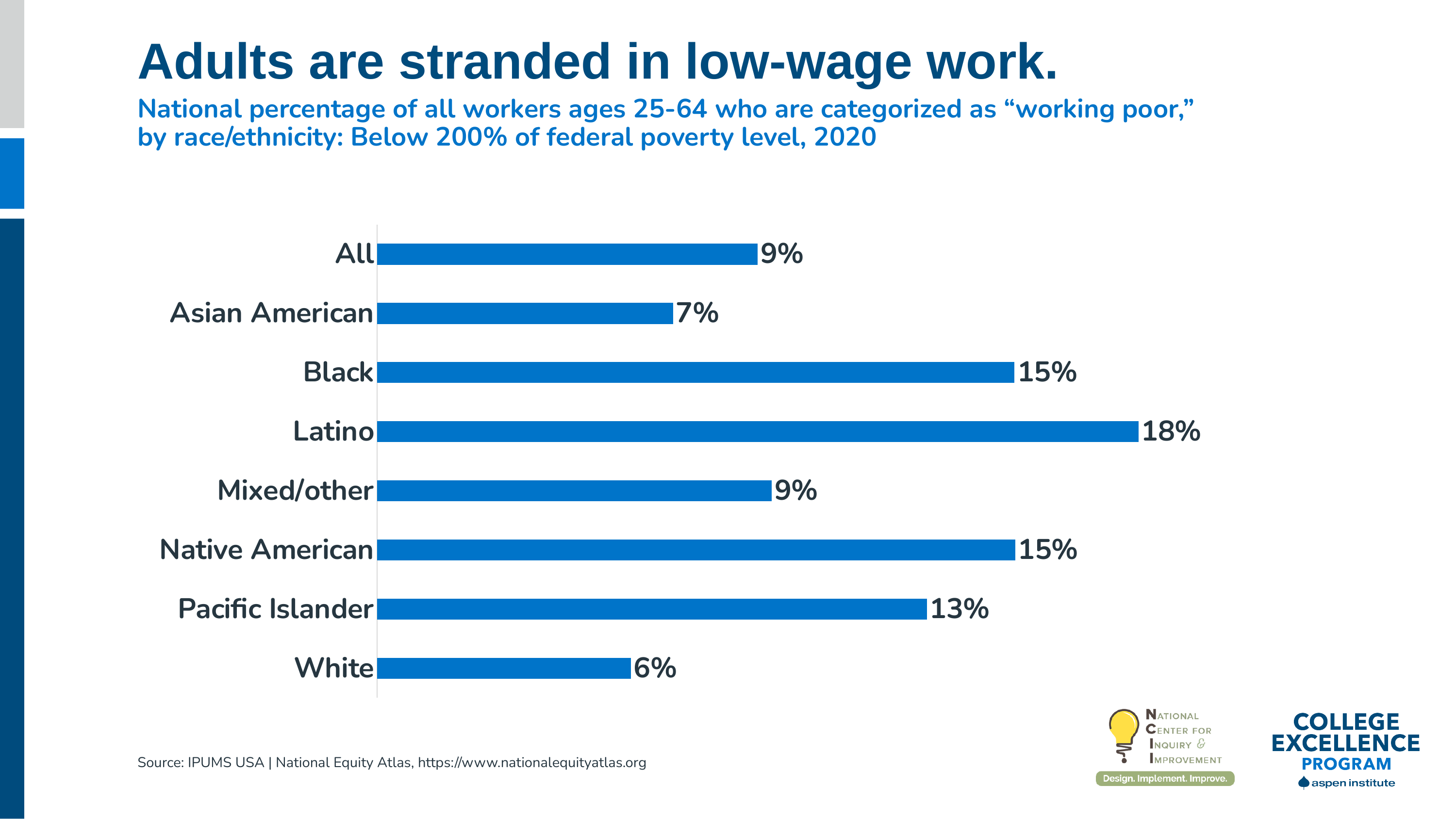

Adults are stranded in low-wage work.
National percentage of all workers ages 25-64 who are categorized as “working poor,” by race/ethnicity: Below 200% of federal poverty level, 2020

### Chart

| Category | Series 1 |
|---|---|
| White | 0.06 |
| Pacific Islander | 0.13 |
| Native American | 0.1509 |
| Mixed/other | 0.0933 |
| Latino | 0.18 |
| Black | 0.1507 |
| Asian American | 0.07 |
| All | 0.09 |
Source: IPUMS USA | National Equity Atlas, https://www.nationalequityatlas.org